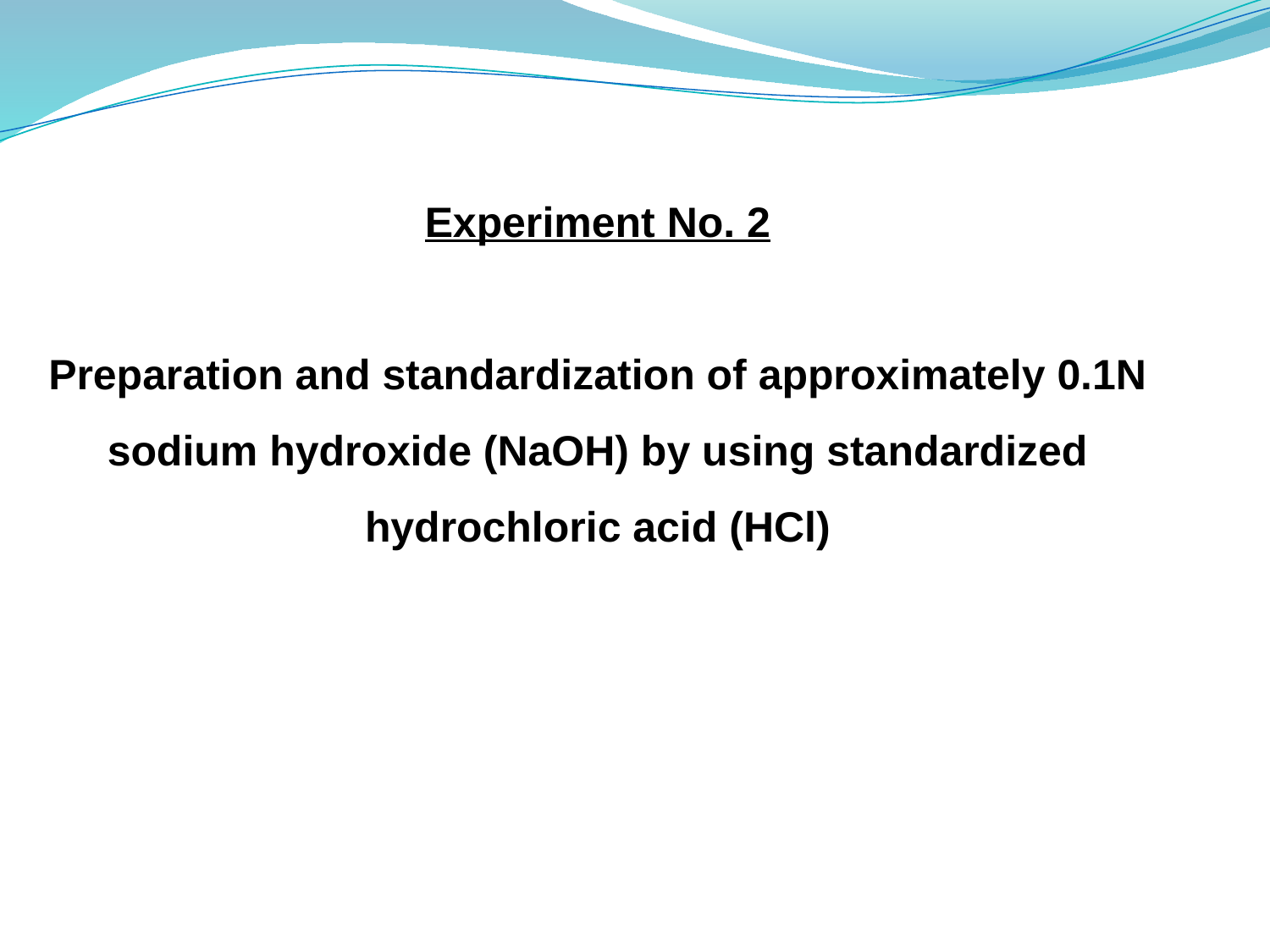

Experiment No. 2

Preparation and standardization of approximately 0.1N sodium hydroxide (NaOH) by using standardized hydrochloric acid (HCl)